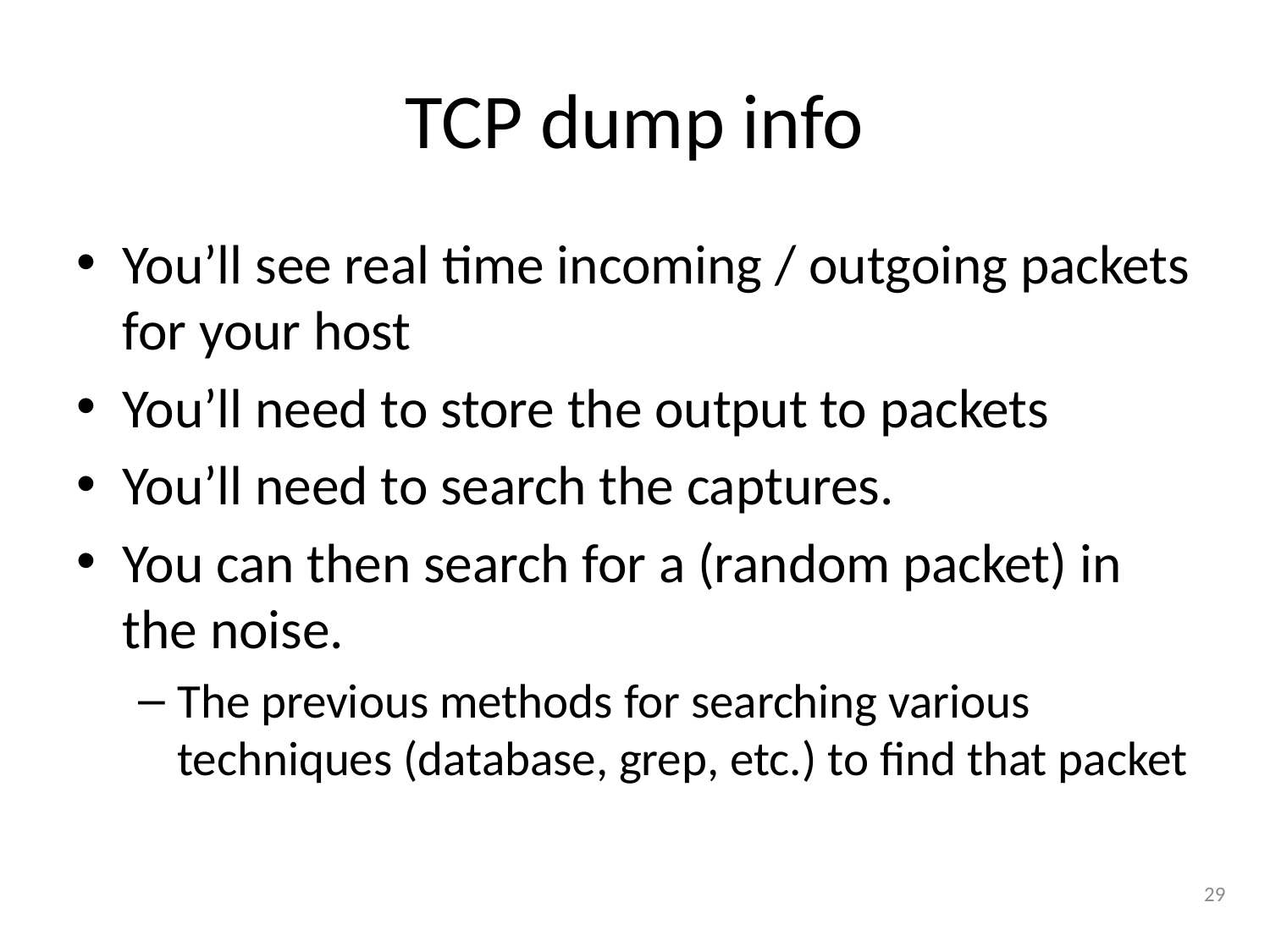

# TCP dump info
You’ll see real time incoming / outgoing packets for your host
You’ll need to store the output to packets
You’ll need to search the captures.
You can then search for a (random packet) in the noise.
The previous methods for searching various techniques (database, grep, etc.) to find that packet

29